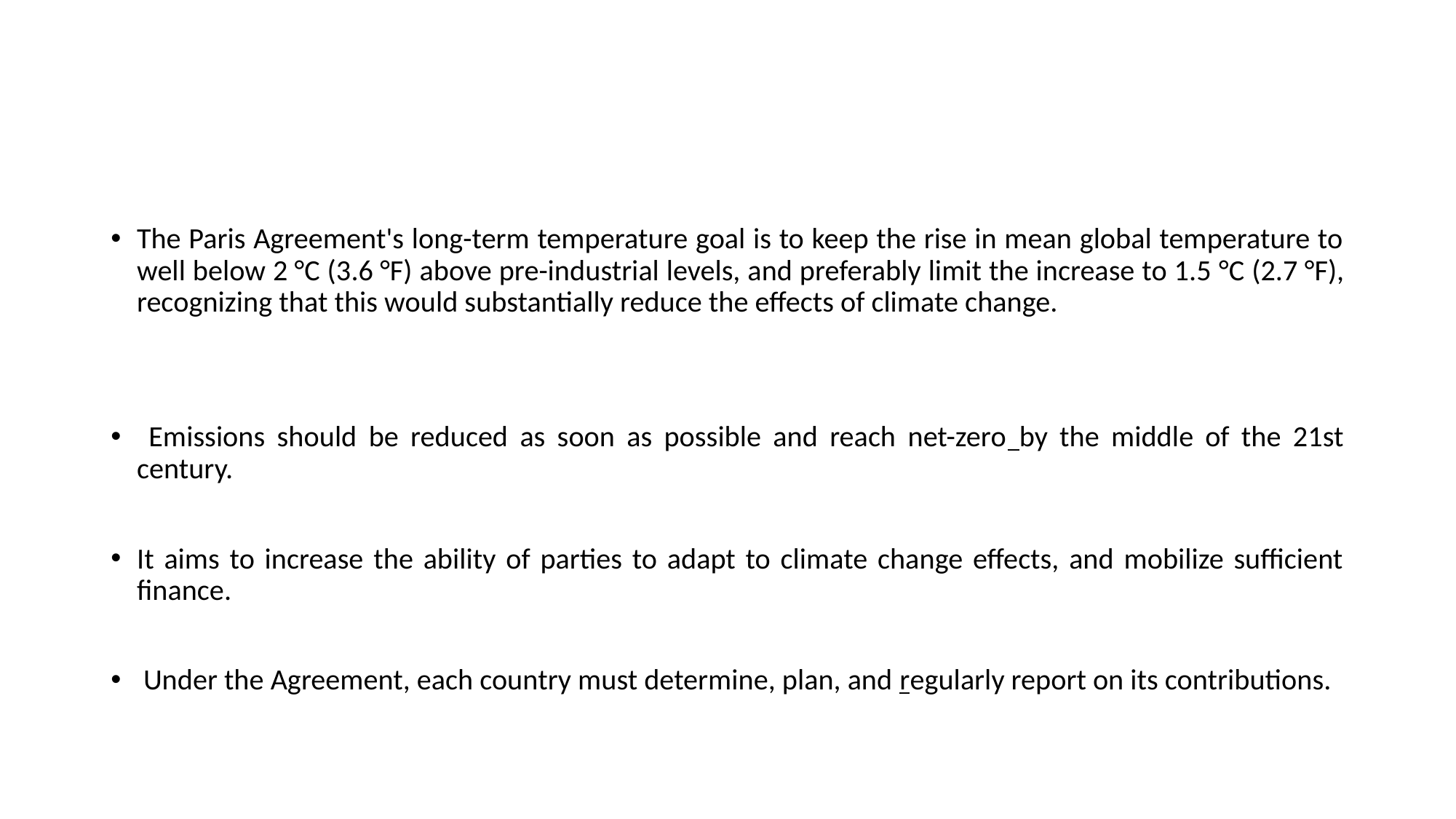

#
The Paris Agreement's long-term temperature goal is to keep the rise in mean global temperature to well below 2 °C (3.6 °F) above pre-industrial levels, and preferably limit the increase to 1.5 °C (2.7 °F), recognizing that this would substantially reduce the effects of climate change.

 Emissions should be reduced as soon as possible and reach net-zero by the middle of the 21st century.

It aims to increase the ability of parties to adapt to climate change effects, and mobilize sufficient finance.

 Under the Agreement, each country must determine, plan, and regularly report on its contributions.